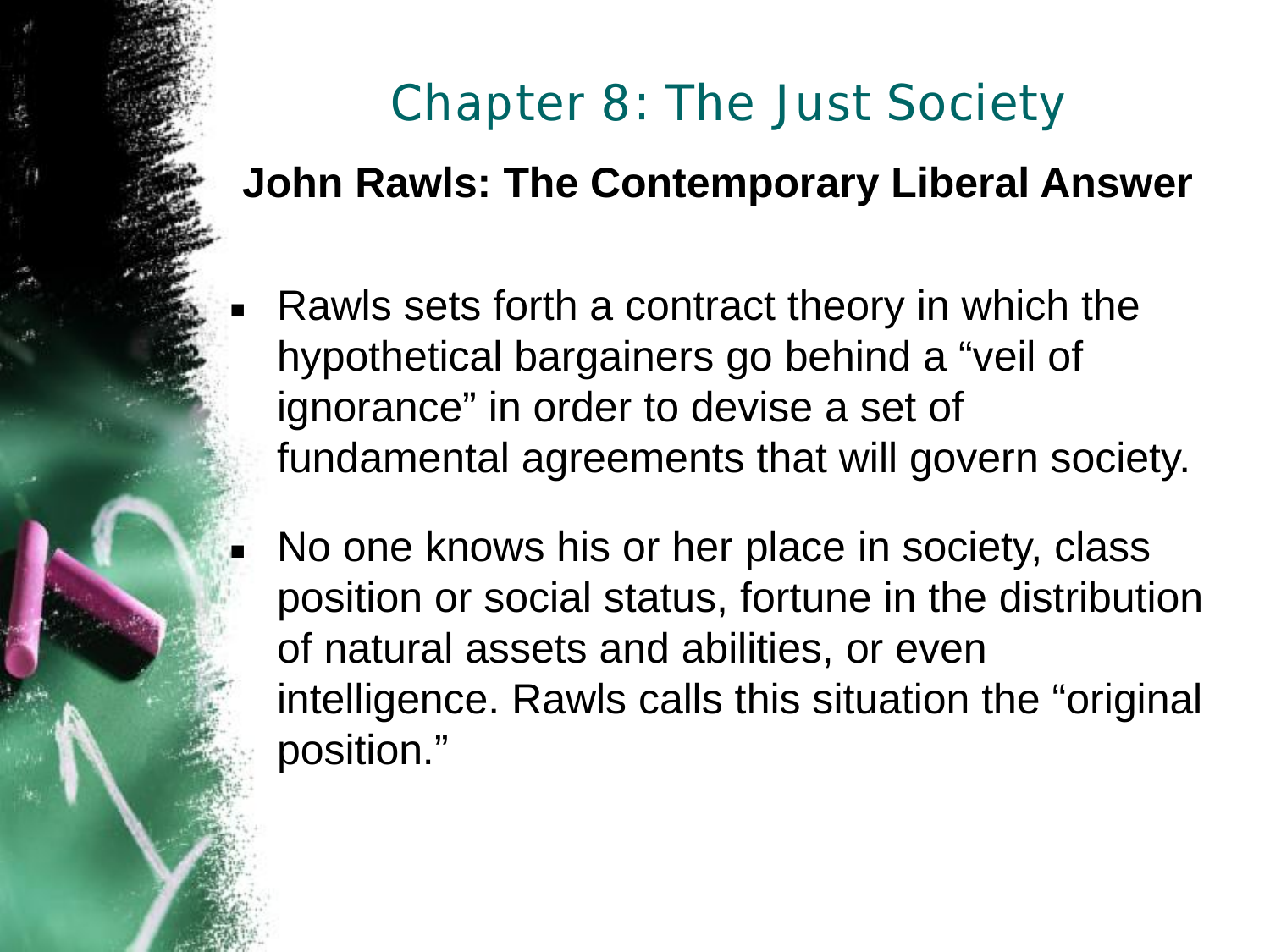

# Chapter 8: The Just Society
John Rawls: The Contemporary Liberal Answer

Rawls sets forth a contract theory in which the hypothetical bargainers go behind a “veil of ignorance” in order to devise a set of fundamental agreements that will govern society.
No one knows his or her place in society, class position or social status, fortune in the distribution of natural assets and abilities, or even intelligence. Rawls calls this situation the “original position.”